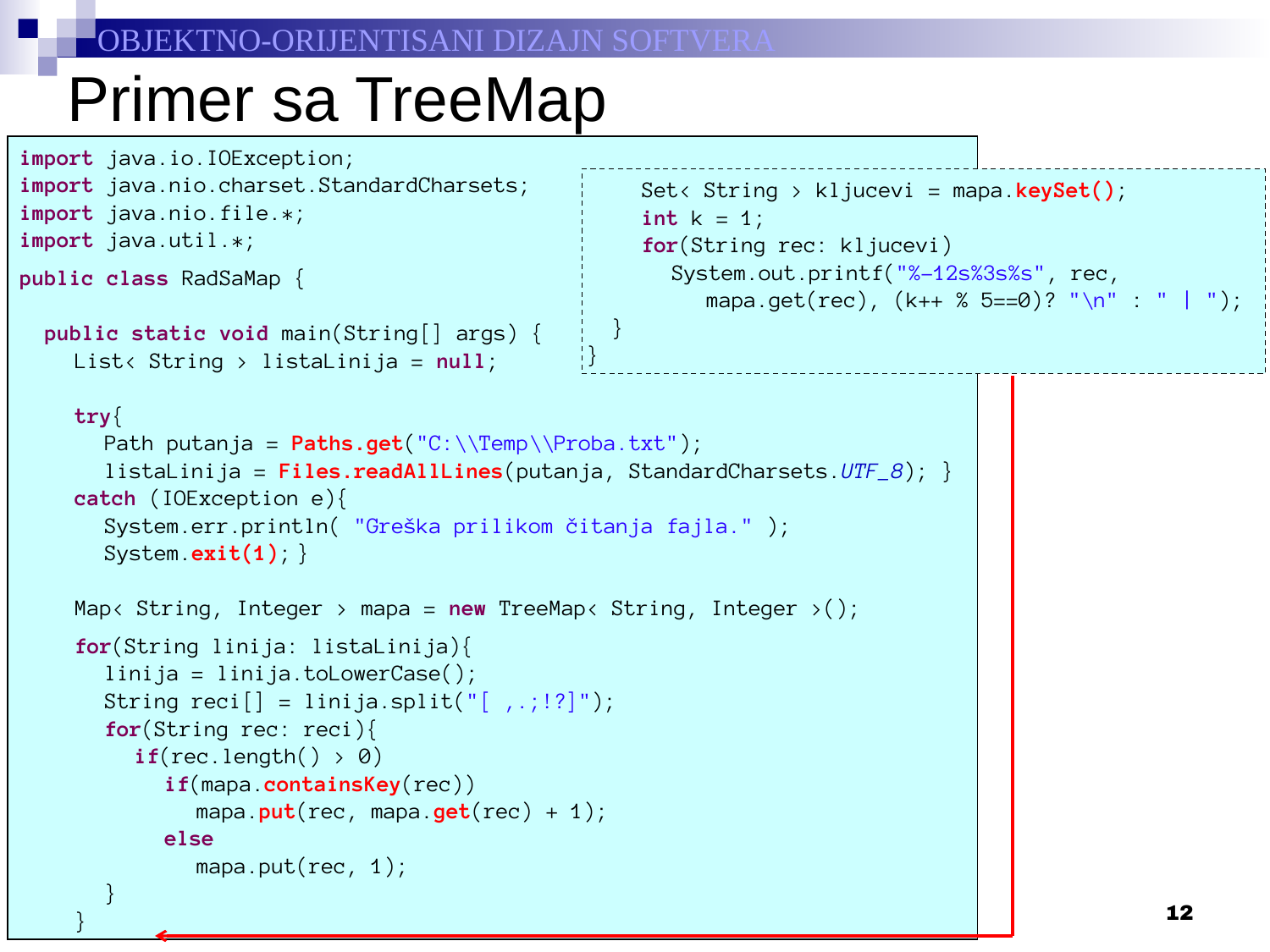

# Primer sa TreeMap
import java.io.IOException;
import java.nio.charset.StandardCharsets;
import java.nio.file.*;
import java.util.*;
public class RadSaMap {

  public static void main(String[] args) {
	  List< String > listaLinija = null;

	  try{
		  Path putanja = Paths.get("C:\\Temp\\Proba.txt");
		  listaLinija = Files.readAllLines(putanja, StandardCharsets.UTF_8); }
	  catch (IOException e){
		  System.err.println( "Greška prilikom čitanja fajla." );
		  System.exit(1); }

	  Map< String, Integer > mapa = new TreeMap< String, Integer >();
	  for(String linija: listaLinija){
		  linija = linija.toLowerCase();
		  String reci[] = linija.split("[ ,.;!?]");
		  for(String rec: reci){
			  if(rec.length() > 0)
				  if(mapa.containsKey(rec))
					    mapa.put(rec, mapa.get(rec) + 1);
				  else
					    mapa.put(rec, 1);
		  }
	  }
	  Set< String > kljucevi = mapa.keySet();
	  int k = 1;
	  for(String rec: kljucevi)
		  System.out.printf("%-12s%3s%s", rec,
				mapa.get(rec), (k++ % 5==0)? "\n" : " | ");
  }
}
12